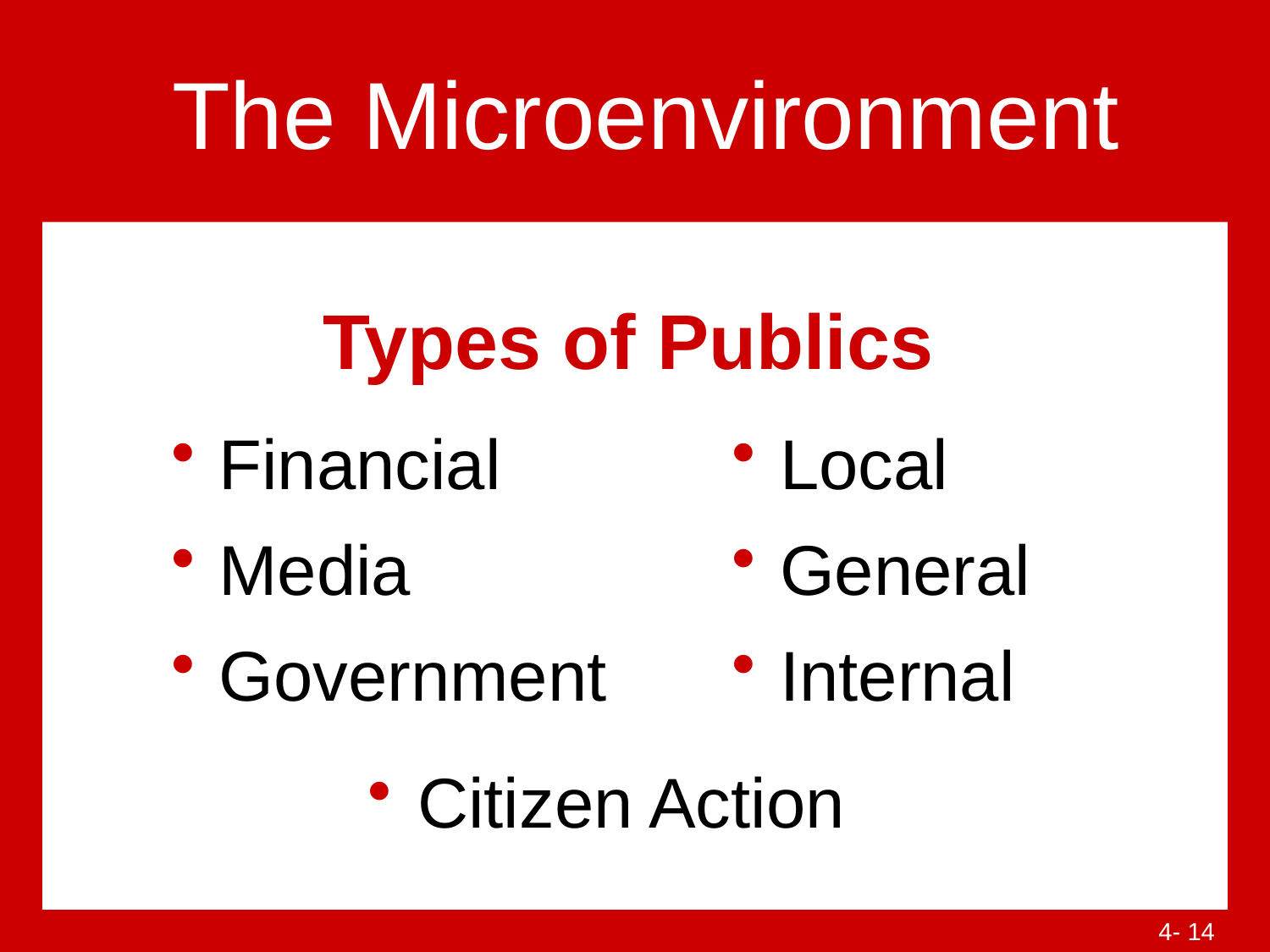

# The Microenvironment

Types of Publics
Financial
Media
Government
Local
General
Internal

 Citizen Action
4- 14